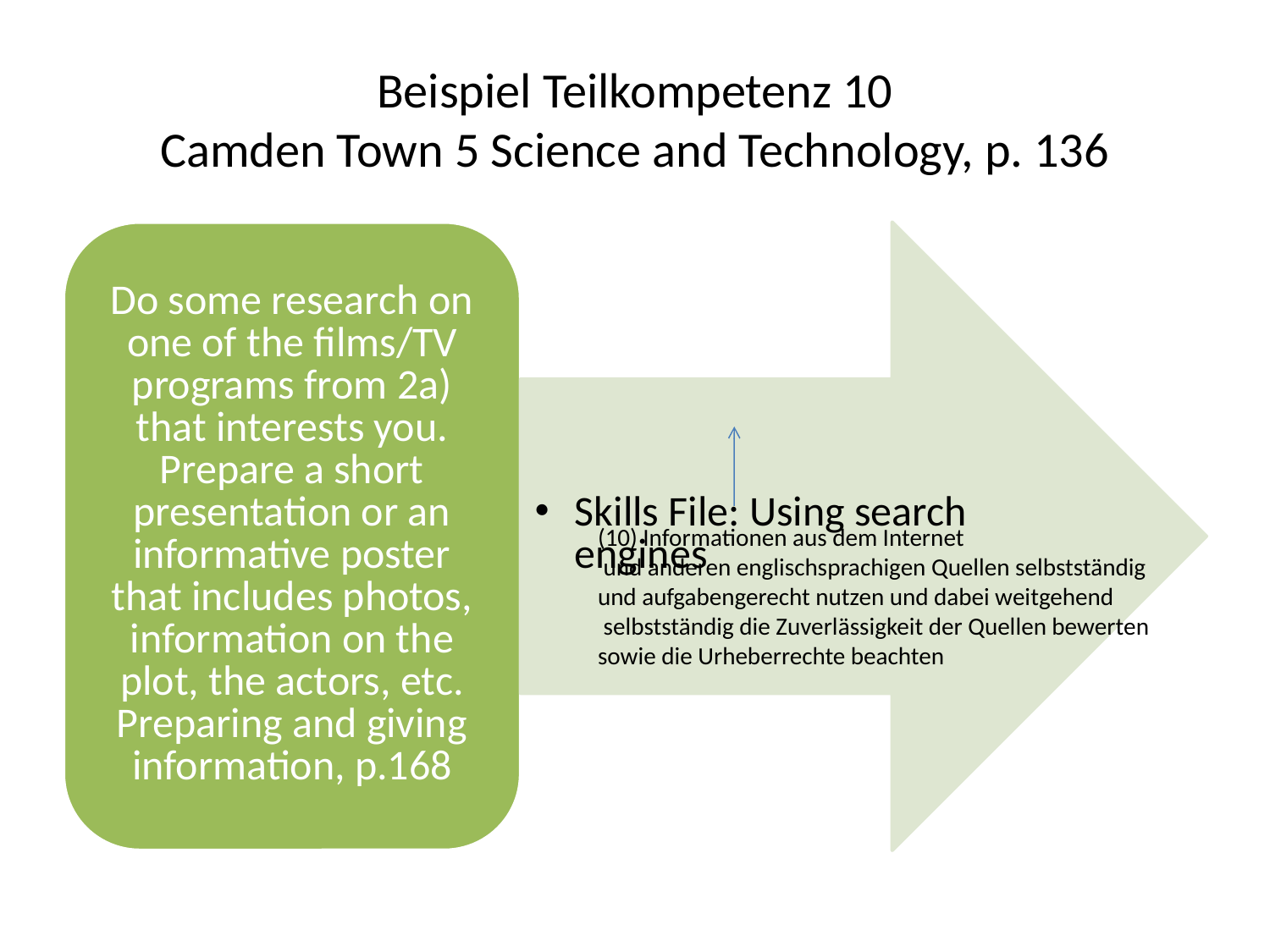

# Beispiel Teilkompetenz 10 Camden Town 5 Science and Technology, p. 136
Do some research on one of the films/TV programs from 2a) that interests you. Prepare a short presentation or an informative poster that includes photos, information on the plot, the actors, etc.
Preparing and giving information, p.168
(10) Informationen aus dem Internet
 und anderen englischsprachigen Quellen selbstständig
und aufgabengerecht nutzen und dabei weitgehend
 selbstständig die Zuverlässigkeit der Quellen bewerten
sowie die Urheberrechte beachten